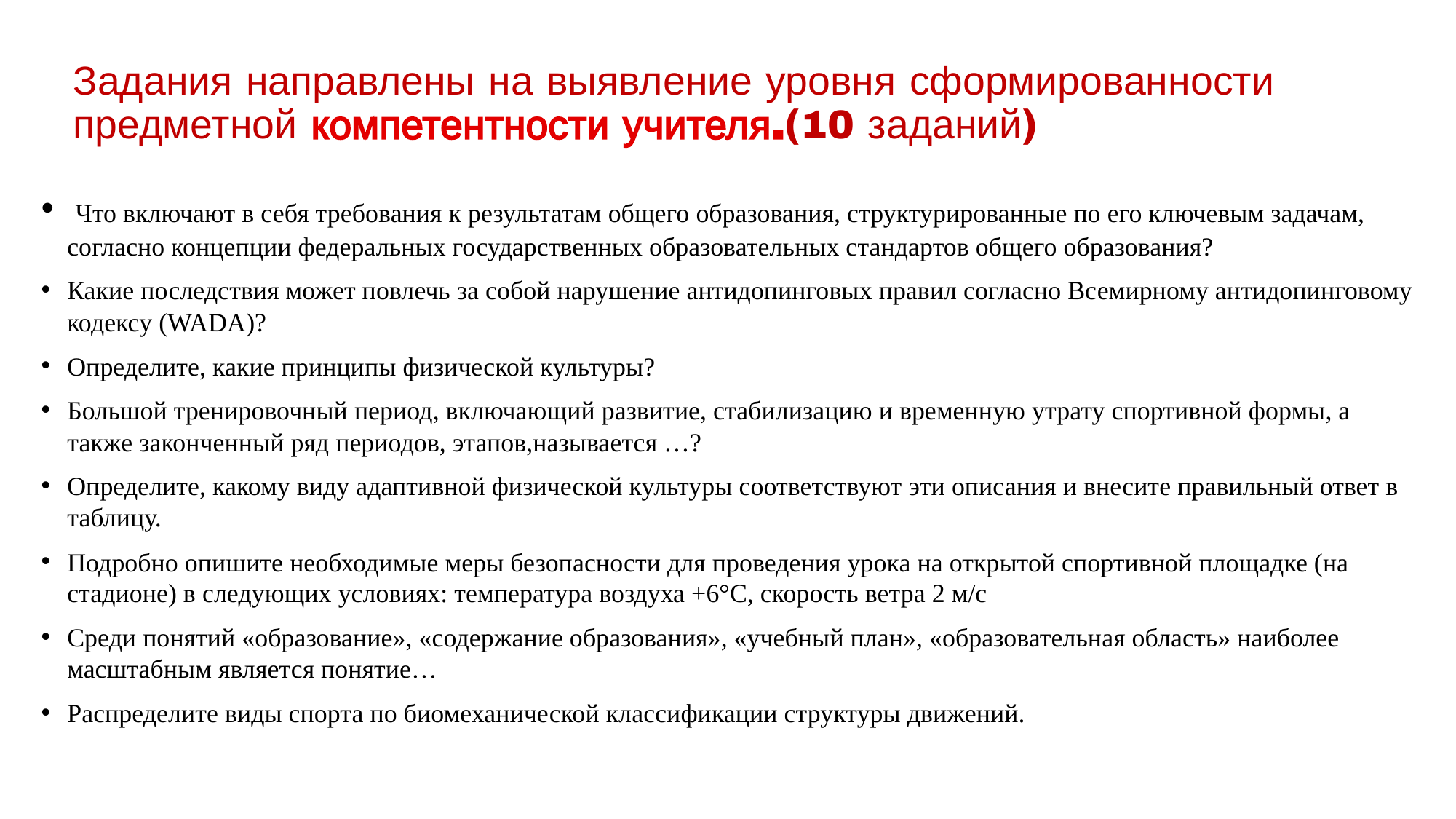

# Задания направлены на выявление уровня сформированности предметной компетентности учителя.(10 заданий)
 Что включают в себя требования к результатам общего образования, структурированные по его ключевым задачам, согласно концепции федеральных государственных образовательных стандартов общего образования?
Какие последствия может повлечь за собой нарушение антидопинговых правил согласно Всемирному антидопинговому кодексу (WADA)?
Определите, какие принципы физической культуры?
Большой тренировочный период, включающий развитие, стабилизацию и временную утрату спортивной формы, а также законченный ряд периодов, этапов,называется …?
Определите, какому виду адаптивной физической культуры соответствуют эти описания и внесите правильный ответ в таблицу.
Подробно опишите необходимые меры безопасности для проведения урока на открытой спортивной площадке (на стадионе) в следующих условиях: температура воздуха +6°С, скорость ветра 2 м/с
Среди понятий «образование», «содержание образования», «учебный план», «образовательная область» наиболее масштабным является понятие…
Распределите виды спорта по биомеханической классификации структуры движений.